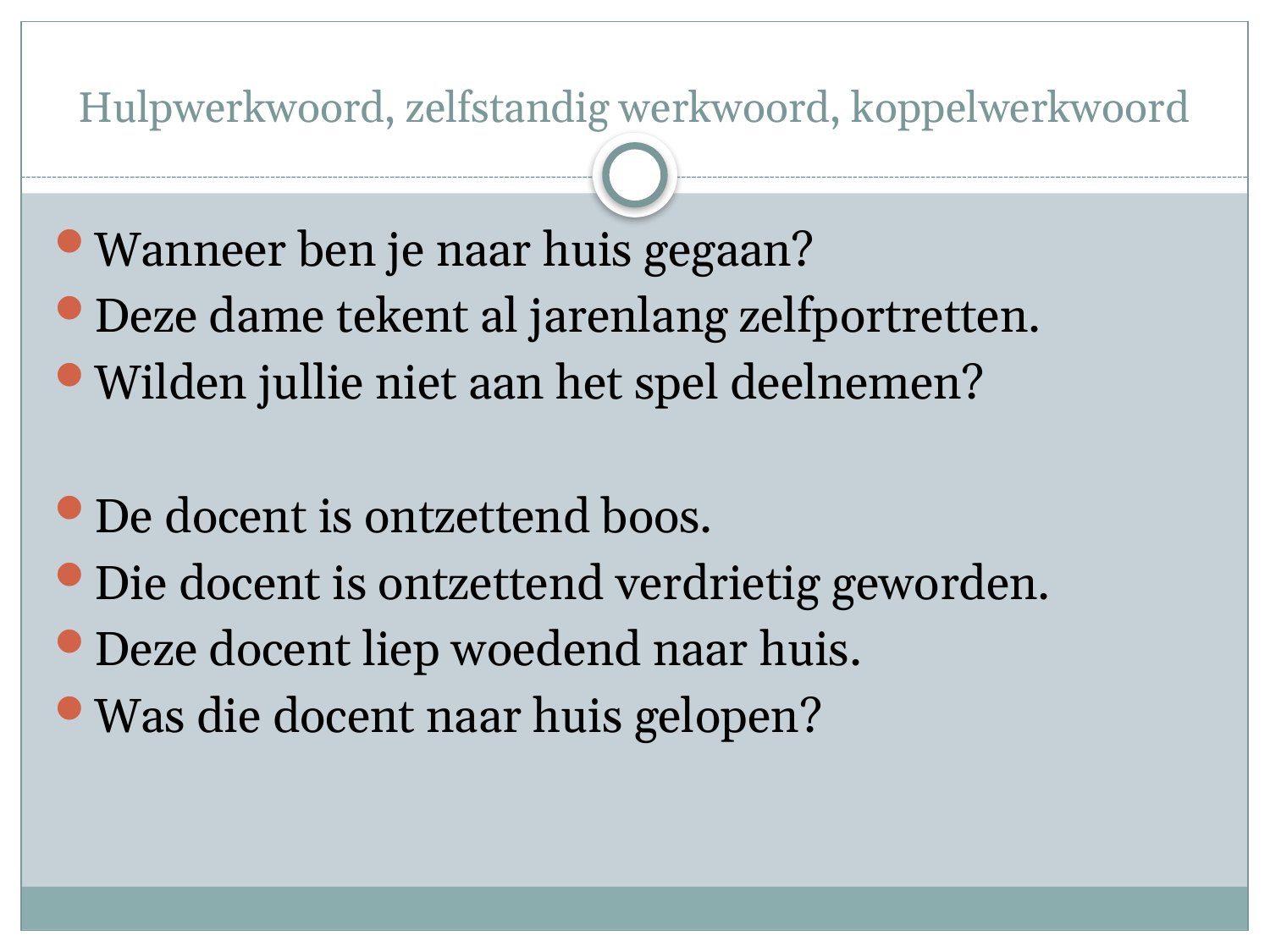

# Hulpwerkwoord, zelfstandig werkwoord, koppelwerkwoord
Wanneer ben je naar huis gegaan?
Deze dame tekent al jarenlang zelfportretten.
Wilden jullie niet aan het spel deelnemen?

De docent is ontzettend boos.
Die docent is ontzettend verdrietig geworden.
Deze docent liep woedend naar huis.
Was die docent naar huis gelopen?